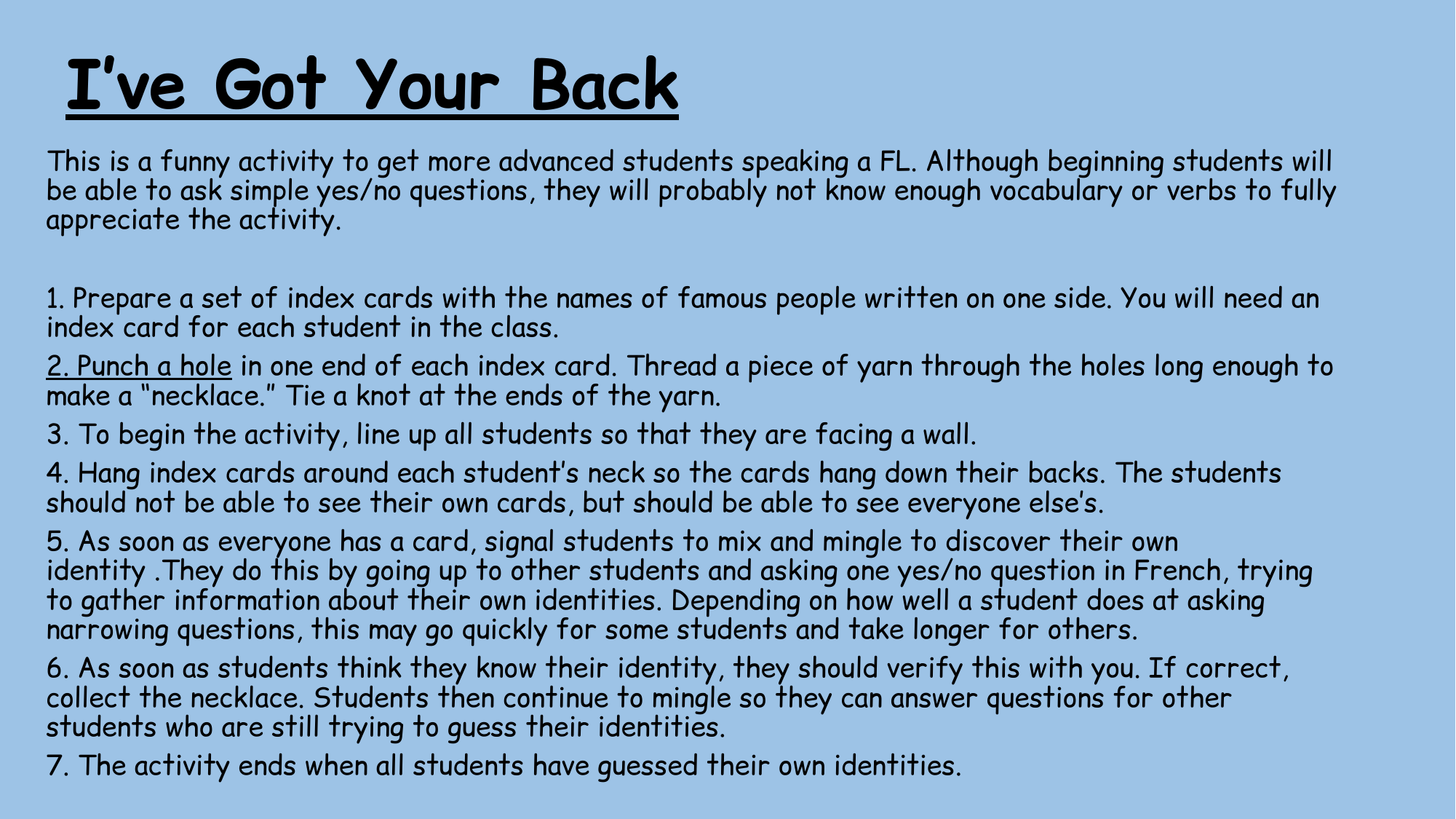

# I’ve Got Your Back
This is a funny activity to get more advanced students speaking a FL. Although beginning students will be able to ask simple yes/no questions, they will probably not know enough vocabulary or verbs to fully appreciate the activity.

1. Prepare a set of index cards with the names of famous people written on one side. You will need an index card for each student in the class.
2. Punch a hole in one end of each index card. Thread a piece of yarn through the holes long enough to make a “necklace.” Tie a knot at the ends of the yarn.
3. To begin the activity, line up all students so that they are facing a wall.
4. Hang index cards around each student’s neck so the cards hang down their backs. The students should not be able to see their own cards, but should be able to see everyone else’s.
5. As soon as everyone has a card, signal students to mix and mingle to discover their own identity .They do this by going up to other students and asking one yes/no question in French, trying to gather information about their own identities. Depending on how well a student does at asking narrowing questions, this may go quickly for some students and take longer for others.
6. As soon as students think they know their identity, they should verify this with you. If correct, collect the necklace. Students then continue to mingle so they can answer questions for other students who are still trying to guess their identities.
7. The activity ends when all students have guessed their own identities.